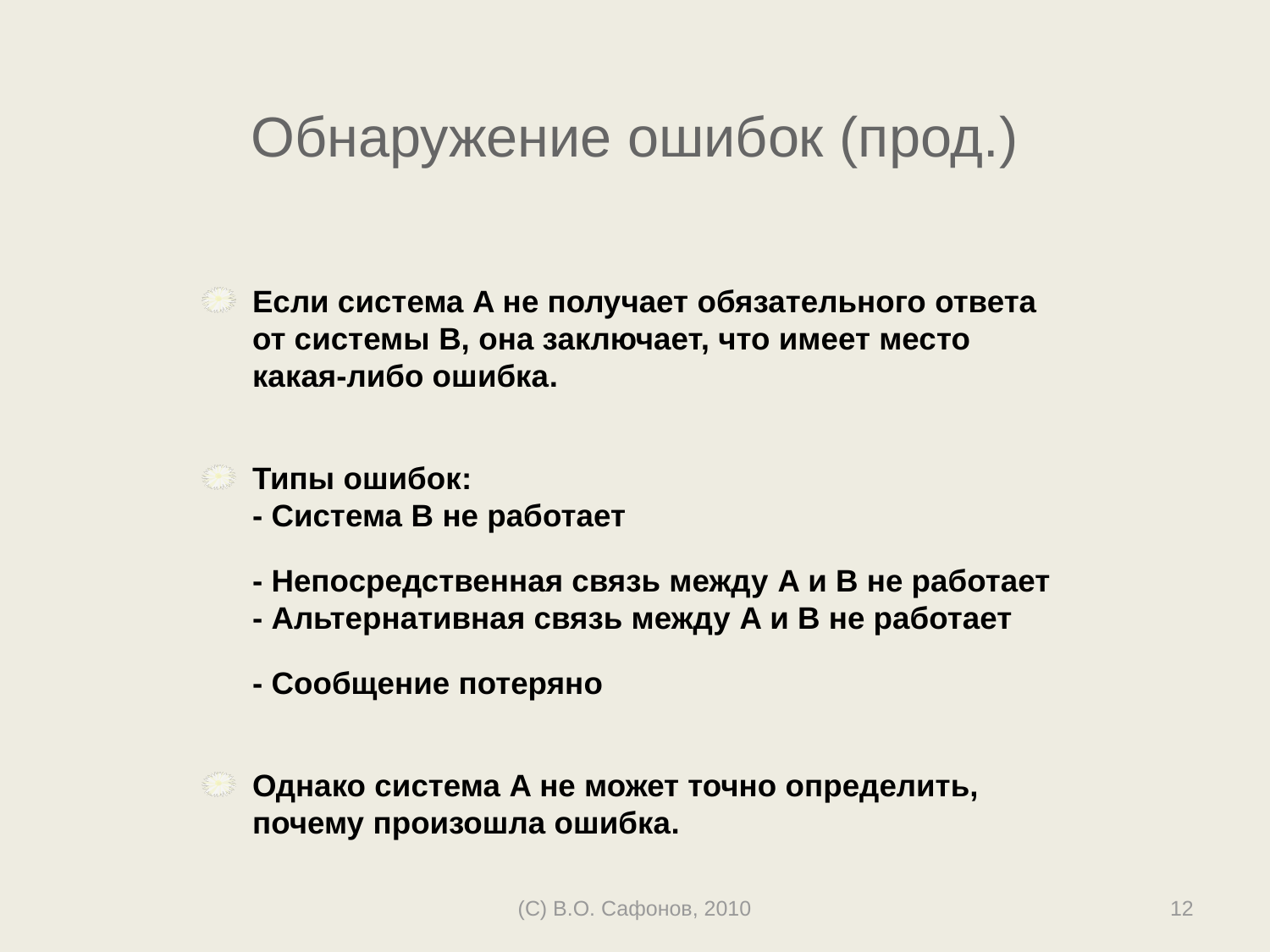

# Обнаружение ошибок (прод.)
Если система A не получает обязательного ответа от системы B, она заключает, что имеет место какая-либо ошибка.
Типы ошибок:
- Система B не работает
	- Непосредственная связь между A и B не работает
- Альтернативная связь между A и B не работает
	- Сообщение потеряно
Однако система A не может точно определить, почему произошла ошибка.
(C) В.О. Сафонов, 2010
12